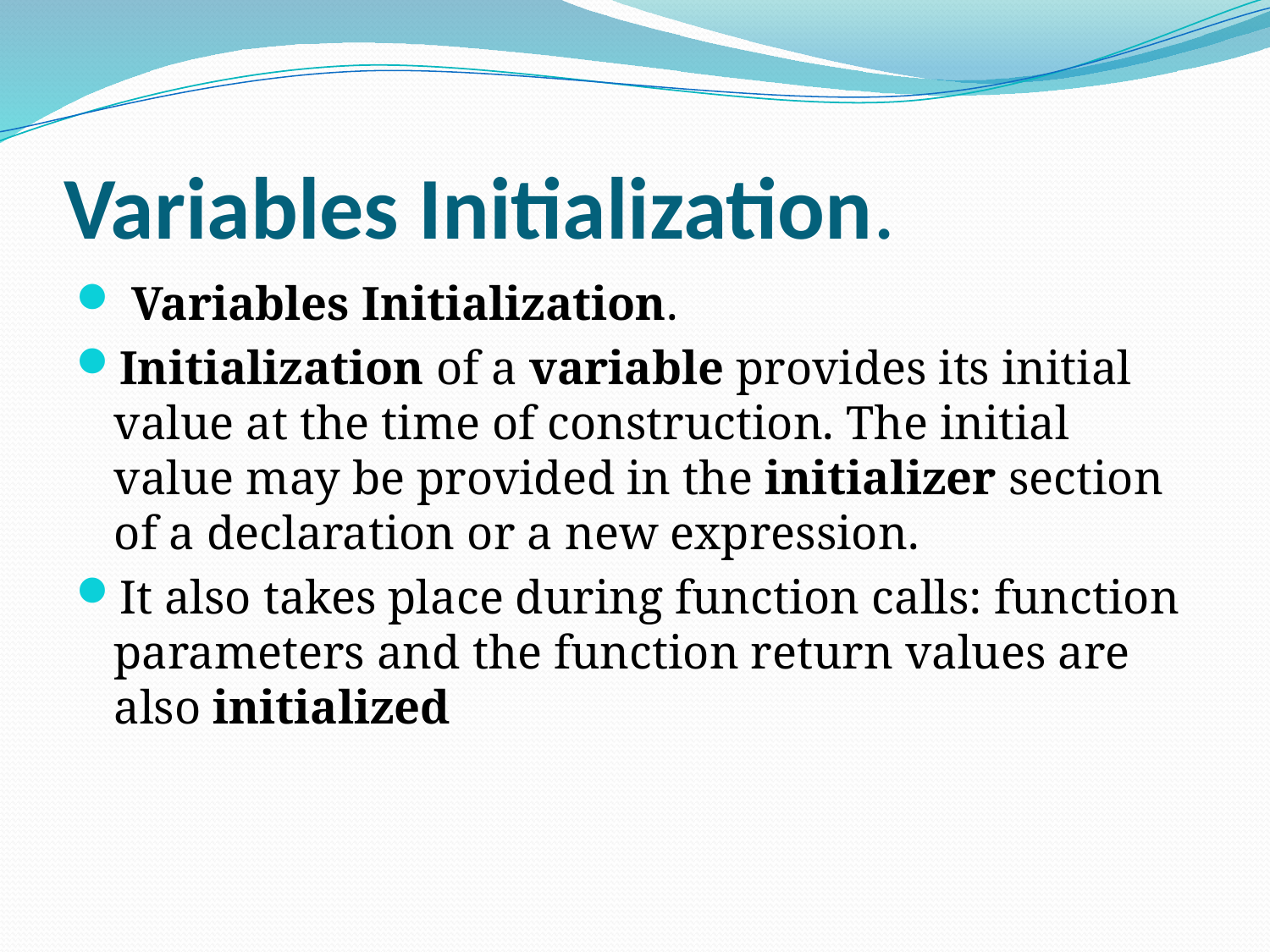

# Variables Initialization.
 Variables Initialization.
Initialization of a variable provides its initial value at the time of construction. The initial value may be provided in the initializer section of a declaration or a new expression.
It also takes place during function calls: function parameters and the function return values are also initialized